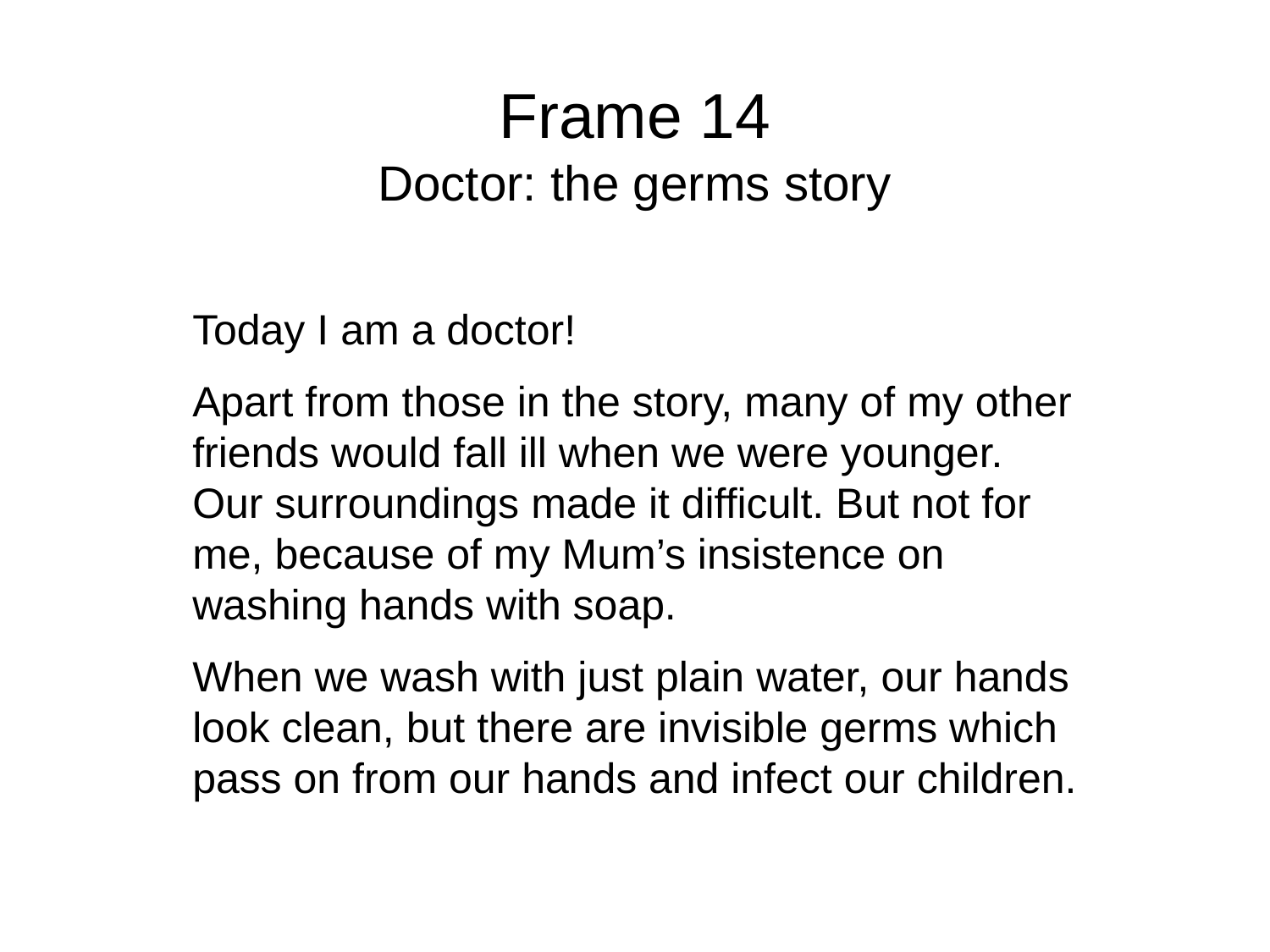

# Frame 14 Doctor: the germs story
Today I am a doctor!
Apart from those in the story, many of my other friends would fall ill when we were younger. Our surroundings made it difficult. But not for me, because of my Mum’s insistence on washing hands with soap.
When we wash with just plain water, our hands look clean, but there are invisible germs which pass on from our hands and infect our children.